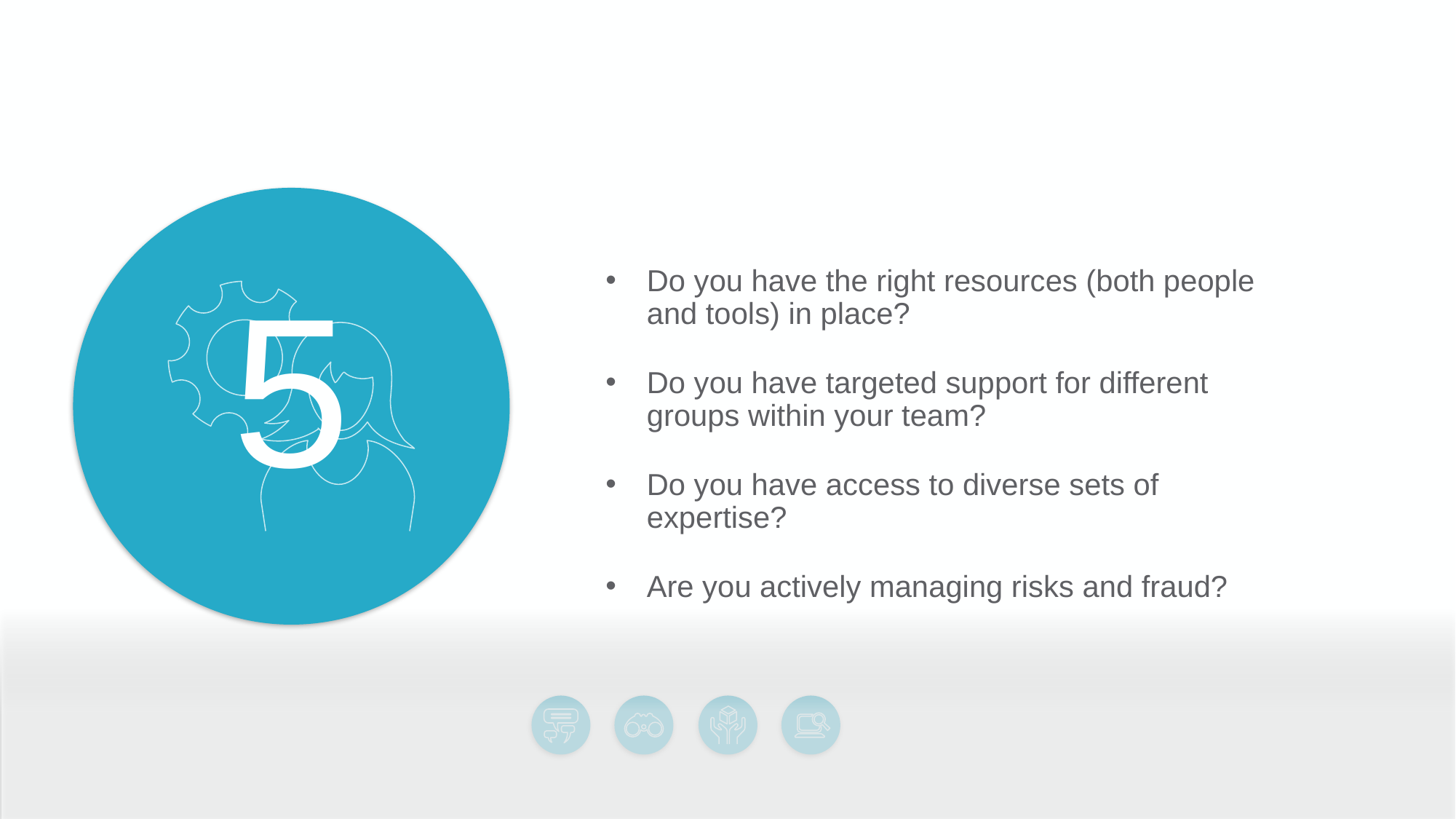

Do you have the right resources (both people and tools) in place?
Do you have targeted support for different groups within your team?
Do you have access to diverse sets of expertise?
Are you actively managing risks and fraud?
5